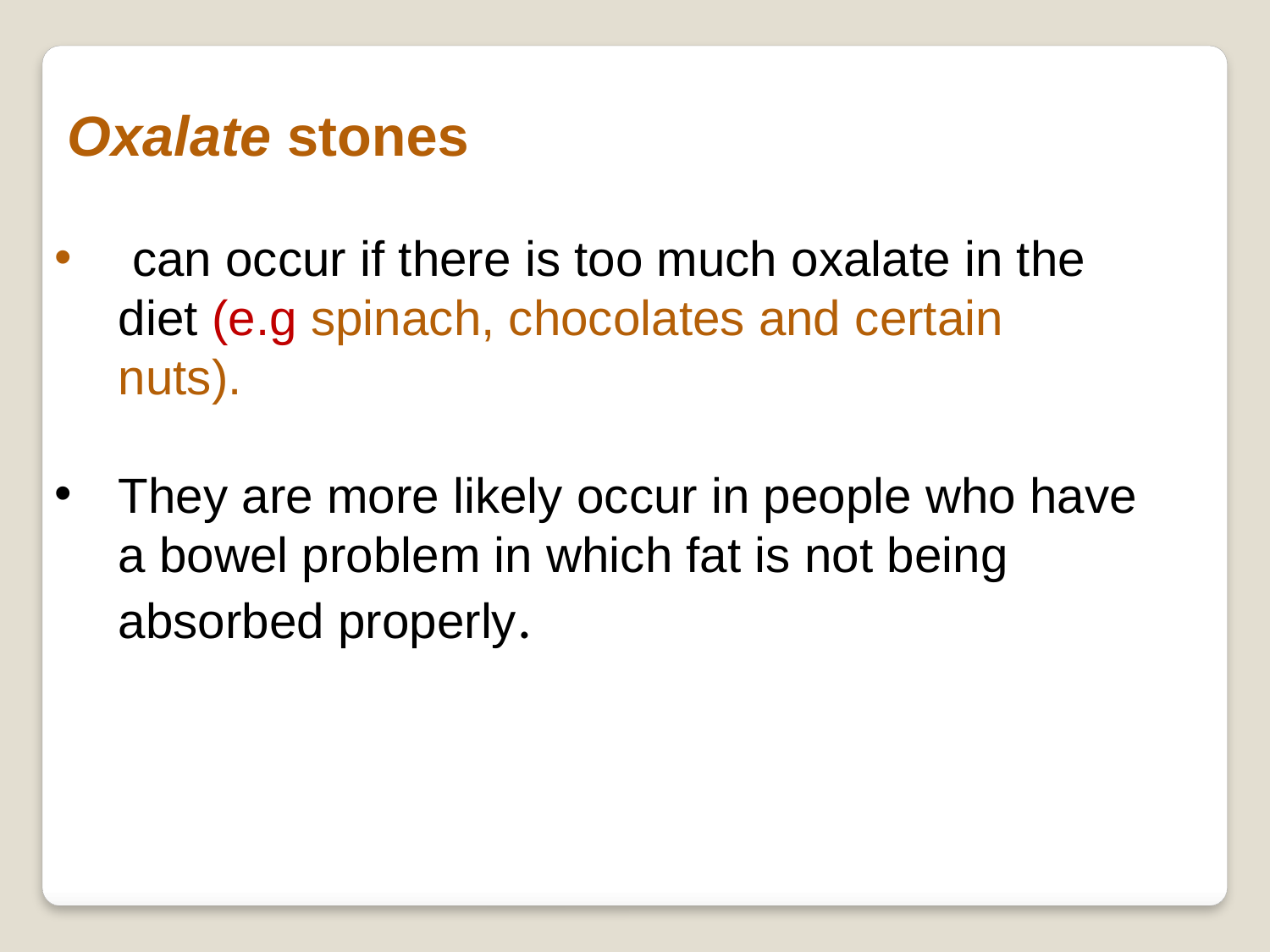

Oxalate stones

 can occur if there is too much oxalate in the diet (e.g spinach, chocolates and certain nuts).

They are more likely occur in people who have a bowel problem in which fat is not being absorbed properly.